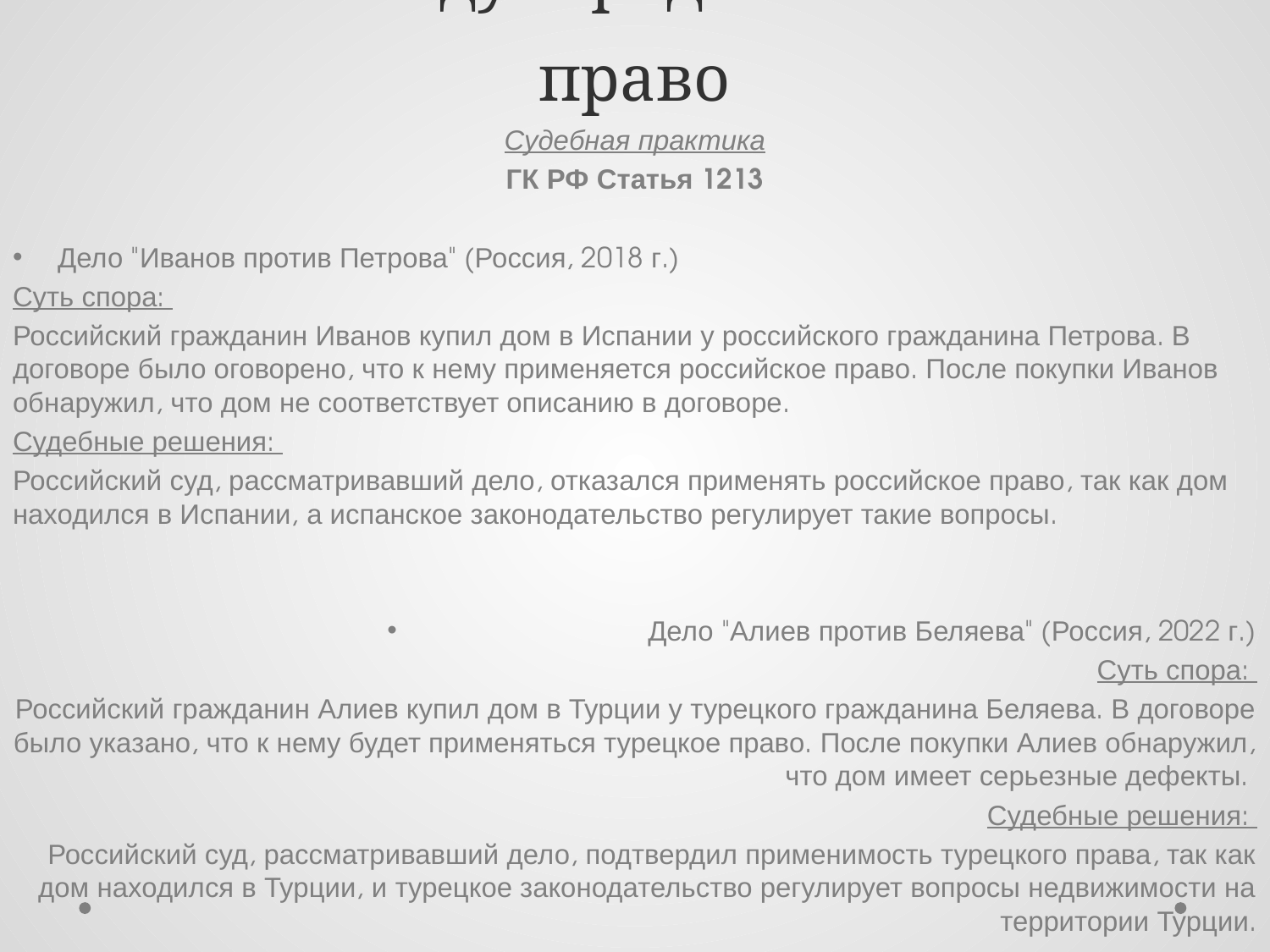

# 71.  Международное частное право
Судебная практика
ГК РФ Статья 1213

Дело "Иванов против Петрова" (Россия, 2018 г.)
Суть спора:
Российский гражданин Иванов купил дом в Испании у российского гражданина Петрова. В договоре было оговорено, что к нему применяется российское право. После покупки Иванов обнаружил, что дом не соответствует описанию в договоре.
Судебные решения:
Российский суд, рассматривавший дело, отказался применять российское право, так как дом находился в Испании, а испанское законодательство регулирует такие вопросы.

Дело "Алиев против Беляева" (Россия, 2022 г.)
 Суть спора:
Российский гражданин Алиев купил дом в Турции у турецкого гражданина Беляева. В договоре было указано, что к нему будет применяться турецкое право. После покупки Алиев обнаружил, что дом имеет серьезные дефекты.
Судебные решения:
Российский суд, рассматривавший дело, подтвердил применимость турецкого права, так как дом находился в Турции, и турецкое законодательство регулирует вопросы недвижимости на территории Турции.